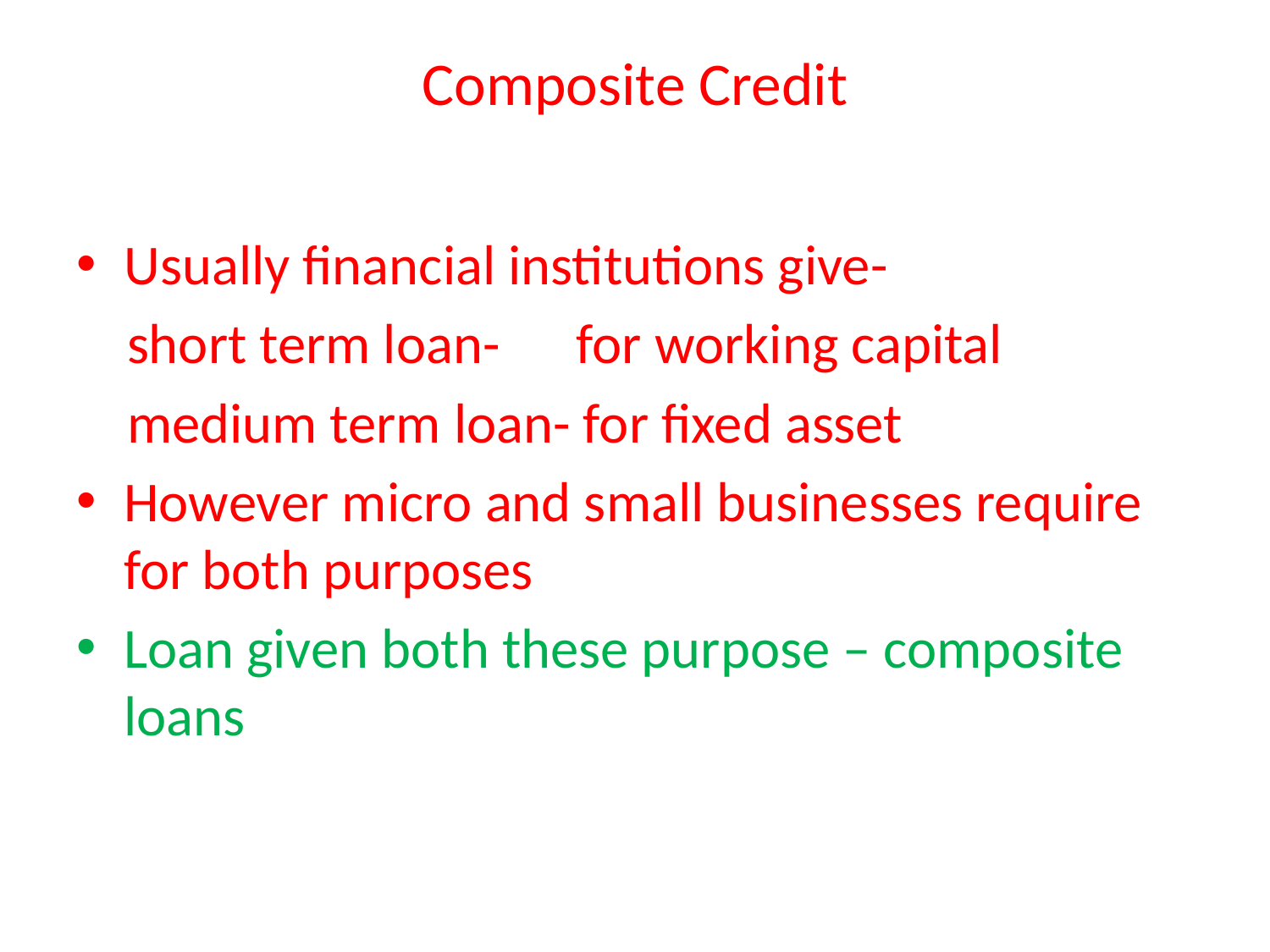

# Composite Credit
Usually financial institutions give-
    short term loan-      for working capital
    medium term loan- for fixed asset
However micro and small businesses require for both purposes
Loan given both these purpose – composite loans